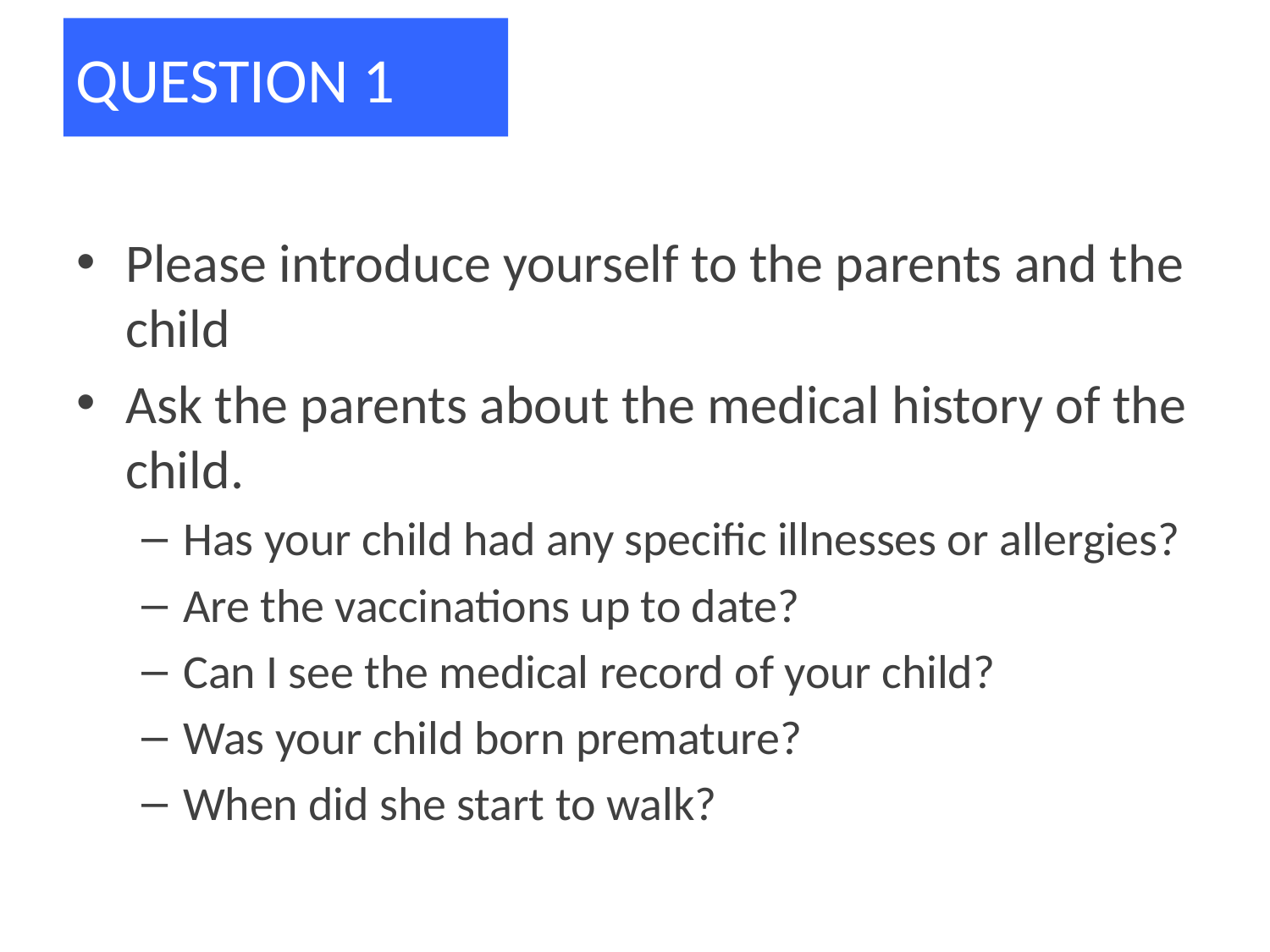

QUESTION 1
Please introduce yourself to the parents and the child
Ask the parents about the medical history of the child.
Has your child had any specific illnesses or allergies?
Are the vaccinations up to date?
Can I see the medical record of your child?
Was your child born premature?
When did she start to walk?